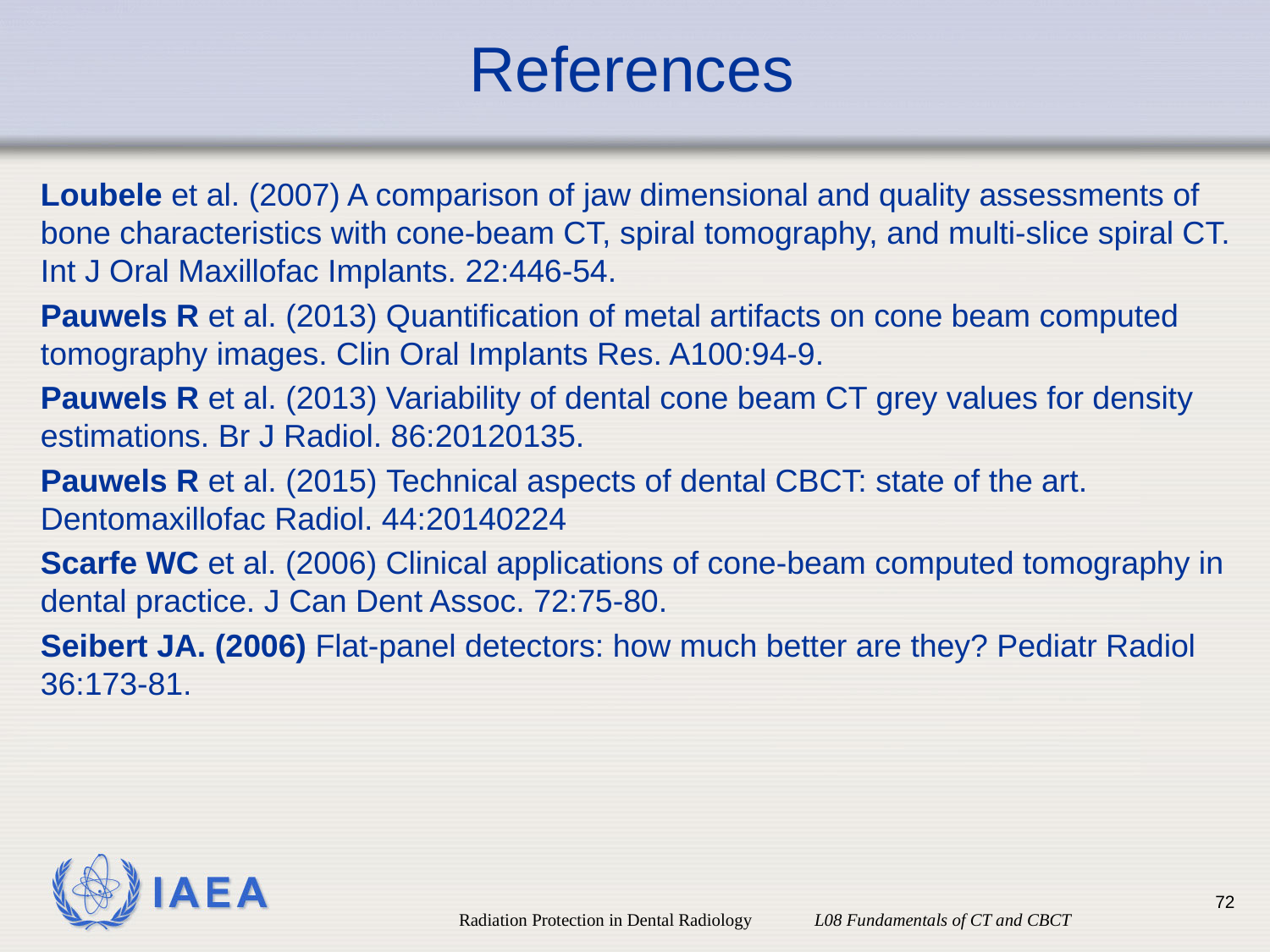

# References
Loubele et al. (2007) A comparison of jaw dimensional and quality assessments of bone characteristics with cone-beam CT, spiral tomography, and multi-slice spiral CT. Int J Oral Maxillofac Implants. 22:446-54.
Pauwels R et al. (2013) Quantification of metal artifacts on cone beam computed tomography images. Clin Oral Implants Res. A100:94-9.
Pauwels R et al. (2013) Variability of dental cone beam CT grey values for density estimations. Br J Radiol. 86:20120135.
Pauwels R et al. (2015) Technical aspects of dental CBCT: state of the art. Dentomaxillofac Radiol. 44:20140224
Scarfe WC et al. (2006) Clinical applications of cone-beam computed tomography in dental practice. J Can Dent Assoc. 72:75-80.
Seibert JA. (2006) Flat-panel detectors: how much better are they? Pediatr Radiol 36:173-81.

72
Radiation Protection in Dental Radiology              L08 Fundamentals of CT and CBCT